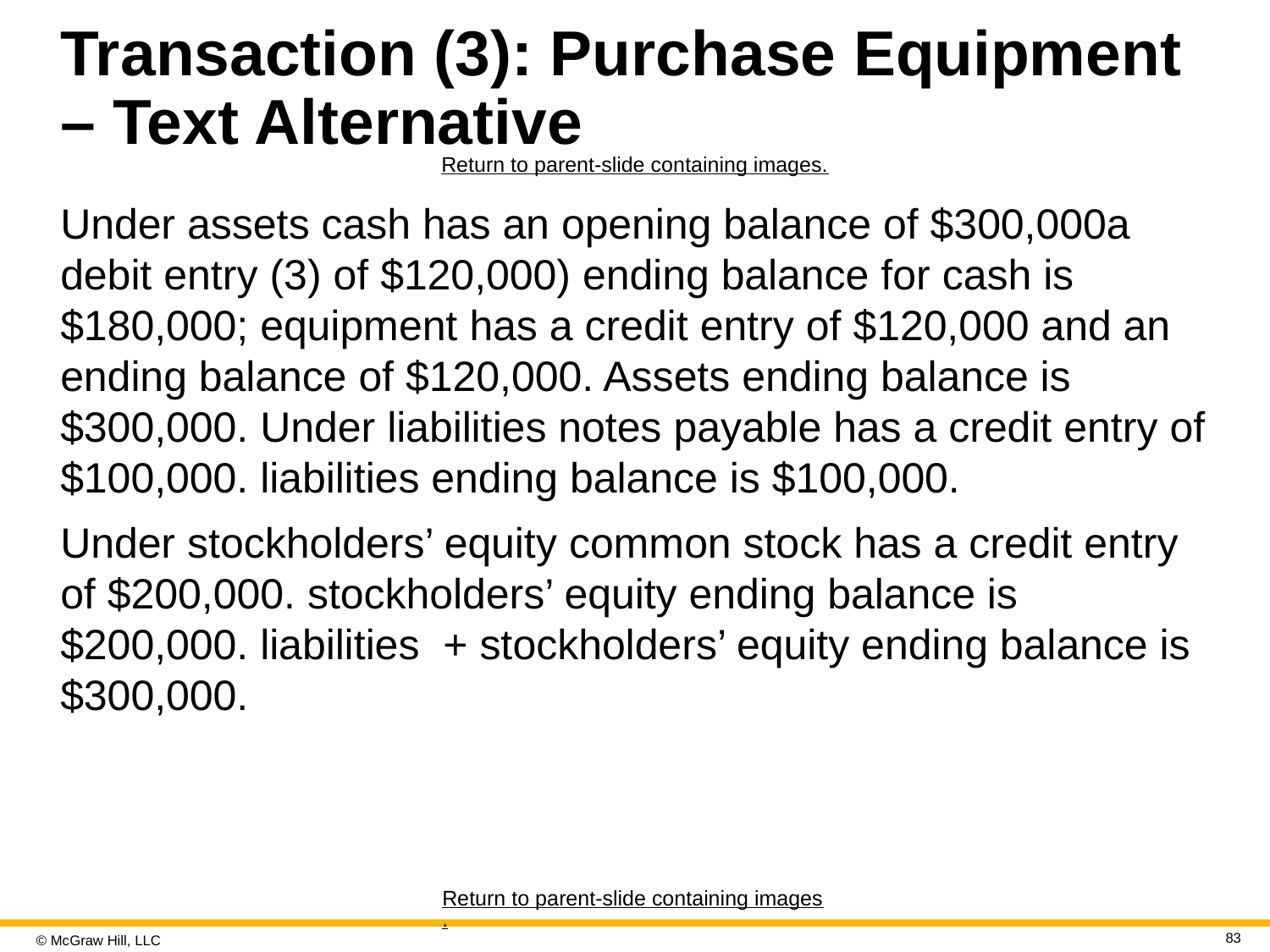

# Transaction (3): Purchase Equipment – Text Alternative
Return to parent-slide containing images.
Under assets cash has an opening balance of $300,000a debit entry (3) of $120,000) ending balance for cash is $180,000; equipment has a credit entry of $120,000 and an ending balance of $120,000. Assets ending balance is $300,000. Under liabilities notes payable has a credit entry of $100,000. liabilities ending balance is $100,000.
Under stockholders’ equity common stock has a credit entry of $200,000. stockholders’ equity ending balance is $200,000. liabilities  + stockholders’ equity ending balance is $300,000.
Return to parent-slide containing images.
83